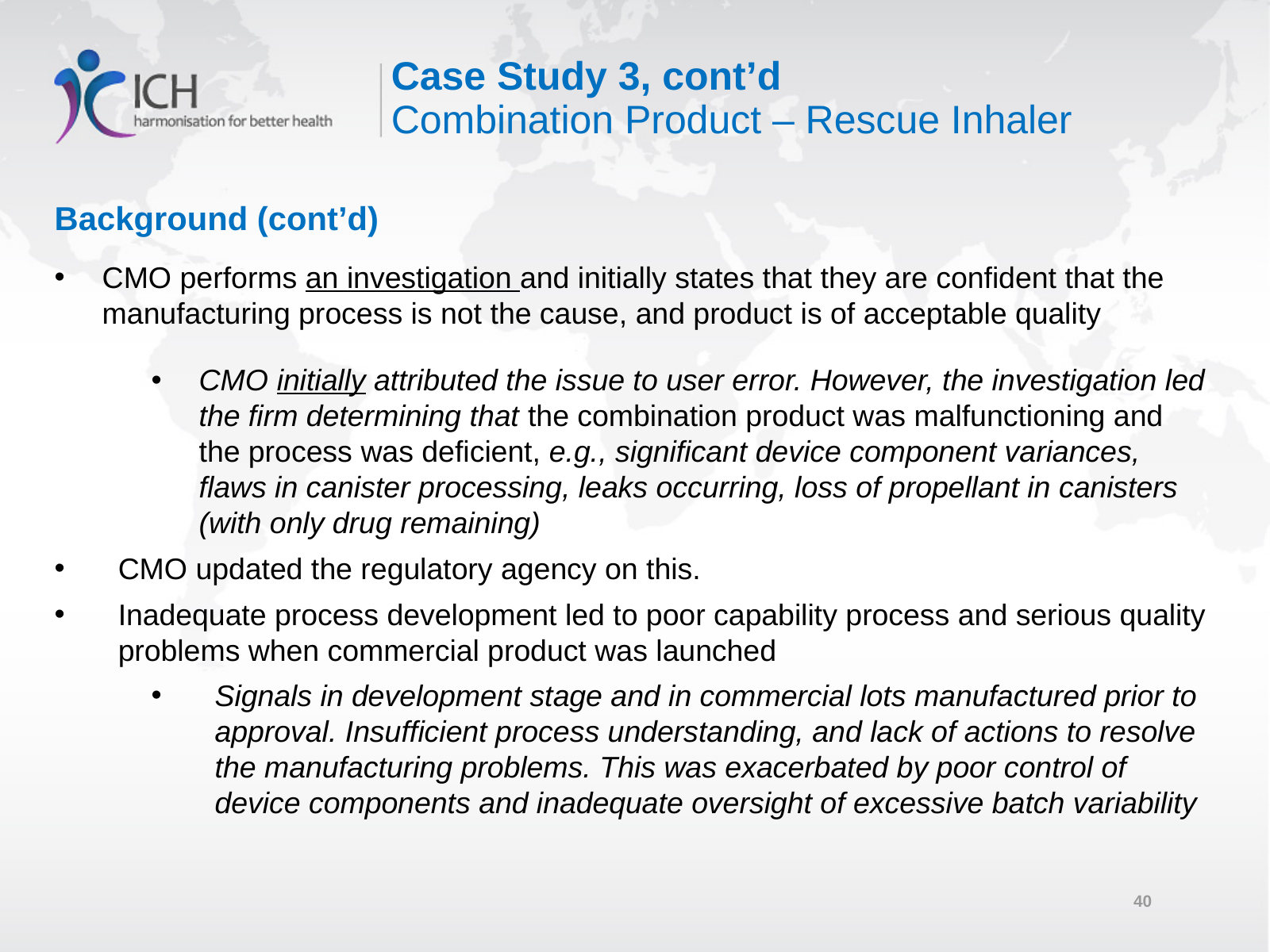

Case Study 3, cont’d
Combination Product – Rescue Inhaler

Background (cont’d)
CMO performs an investigation and initially states that they are confident that the manufacturing process is not the cause, and product is of acceptable quality
CMO initially attributed the issue to user error. However, the investigation led the firm determining that the combination product was malfunctioning and the process was deficient, e.g., significant device component variances, flaws in canister processing, leaks occurring, loss of propellant in canisters (with only drug remaining)
CMO updated the regulatory agency on this.
Inadequate process development led to poor capability process and serious quality problems when commercial product was launched
Signals in development stage and in commercial lots manufactured prior to approval. Insufficient process understanding, and lack of actions to resolve the manufacturing problems. This was exacerbated by poor control of device components and inadequate oversight of excessive batch variability